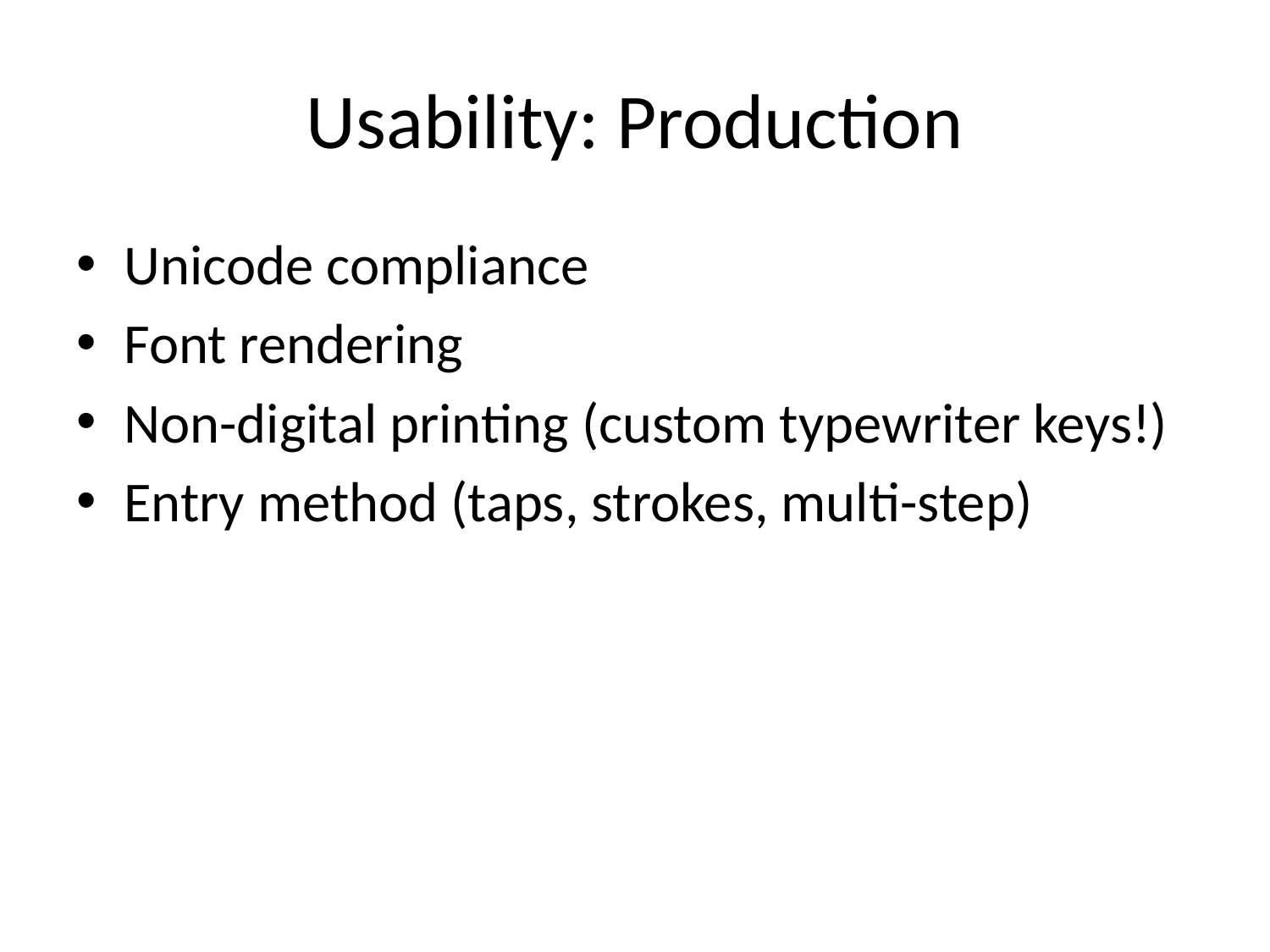

# Usability: Production
Unicode compliance
Font rendering
Non-digital printing (custom typewriter keys!)
Entry method (taps, strokes, multi-step)